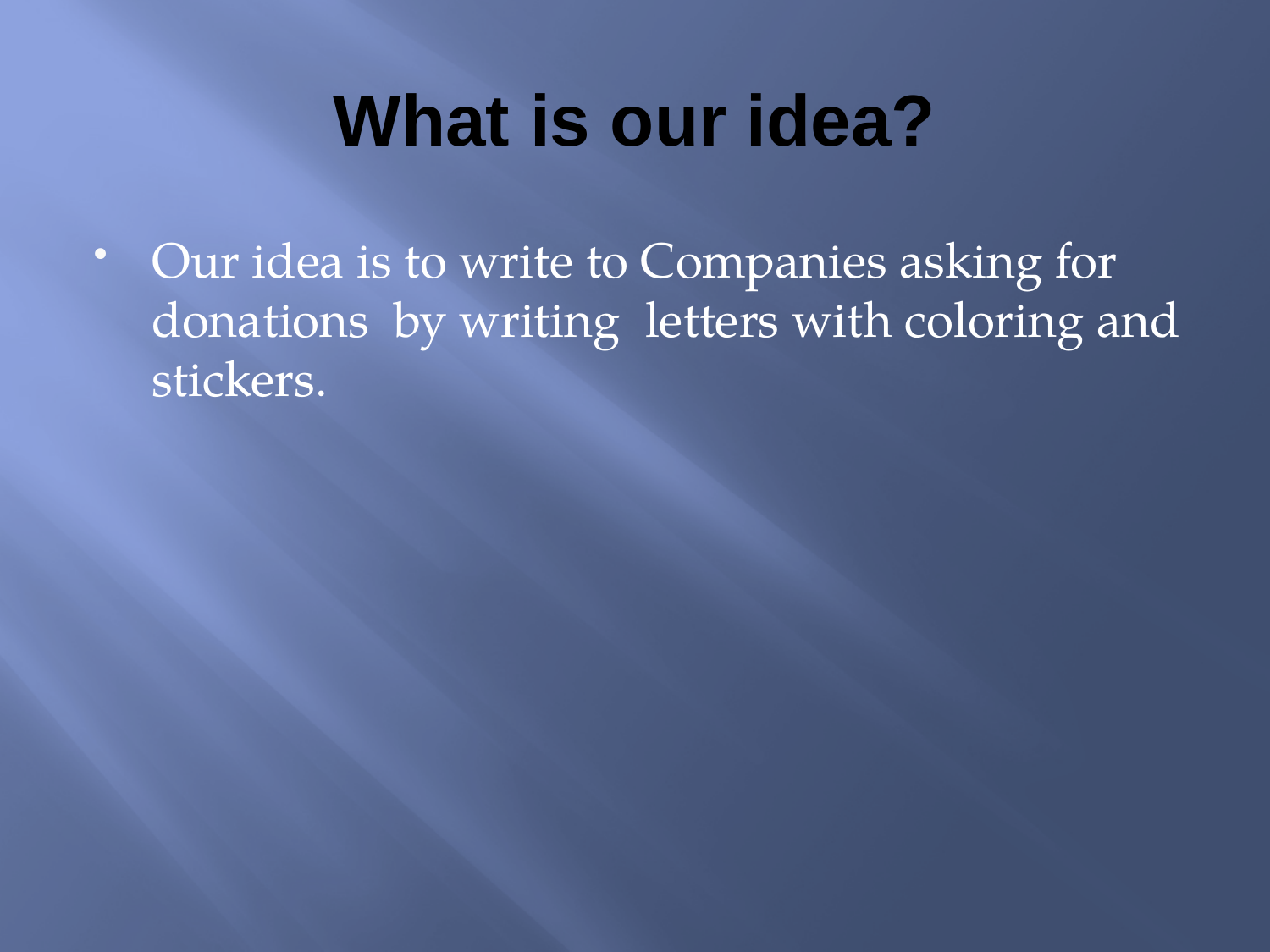

# What is our idea?
Our idea is to write to Companies asking for donations  by writing  letters with coloring and stickers.